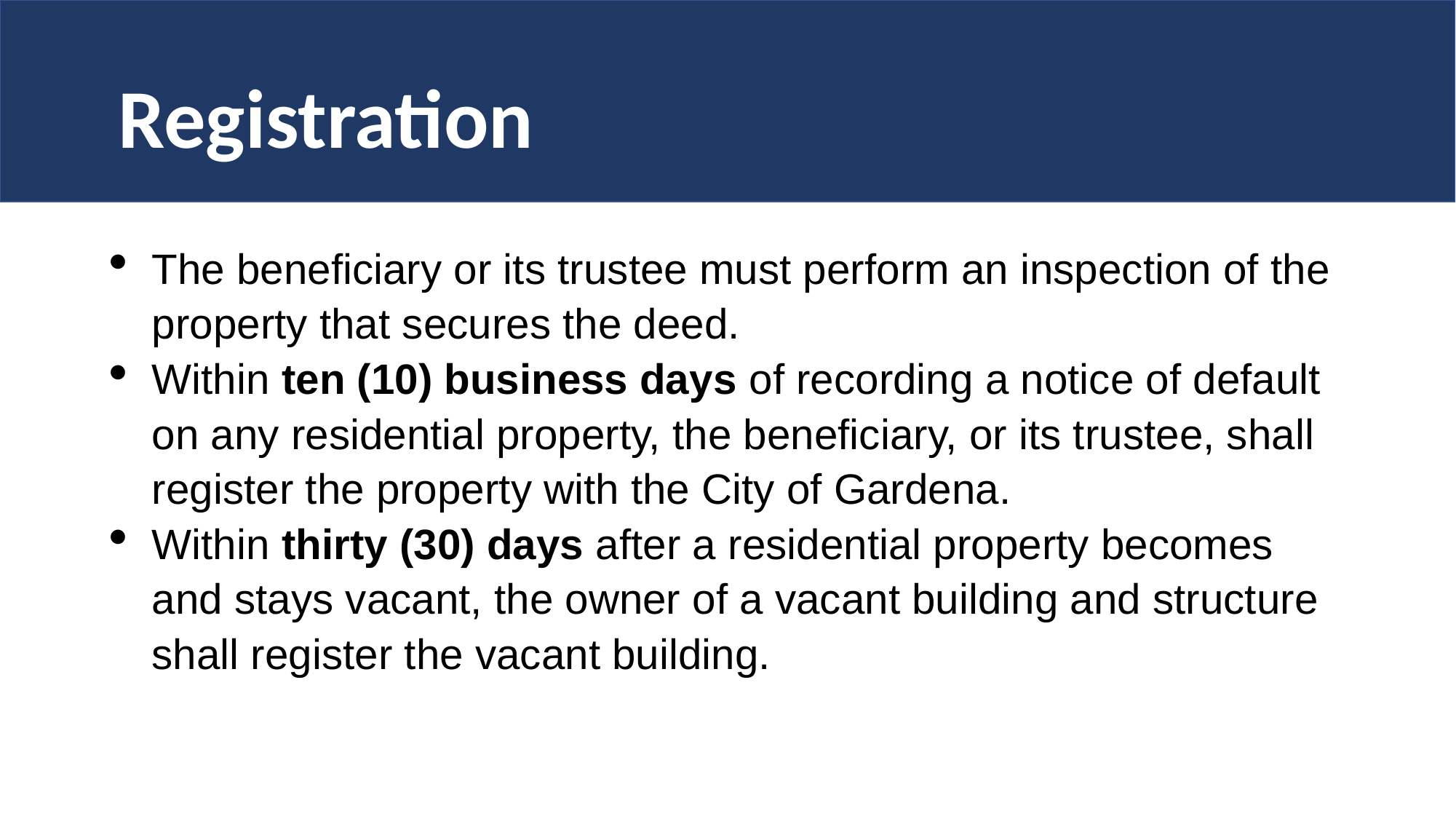

# Registration
The beneficiary or its trustee must perform an inspection of the property that secures the deed.
Within ten (10) business days of recording a notice of default on any residential property, the beneficiary, or its trustee, shall register the property with the City of Gardena.
Within thirty (30) days after a residential property becomes and stays vacant, the owner of a vacant building and structure shall register the vacant building.